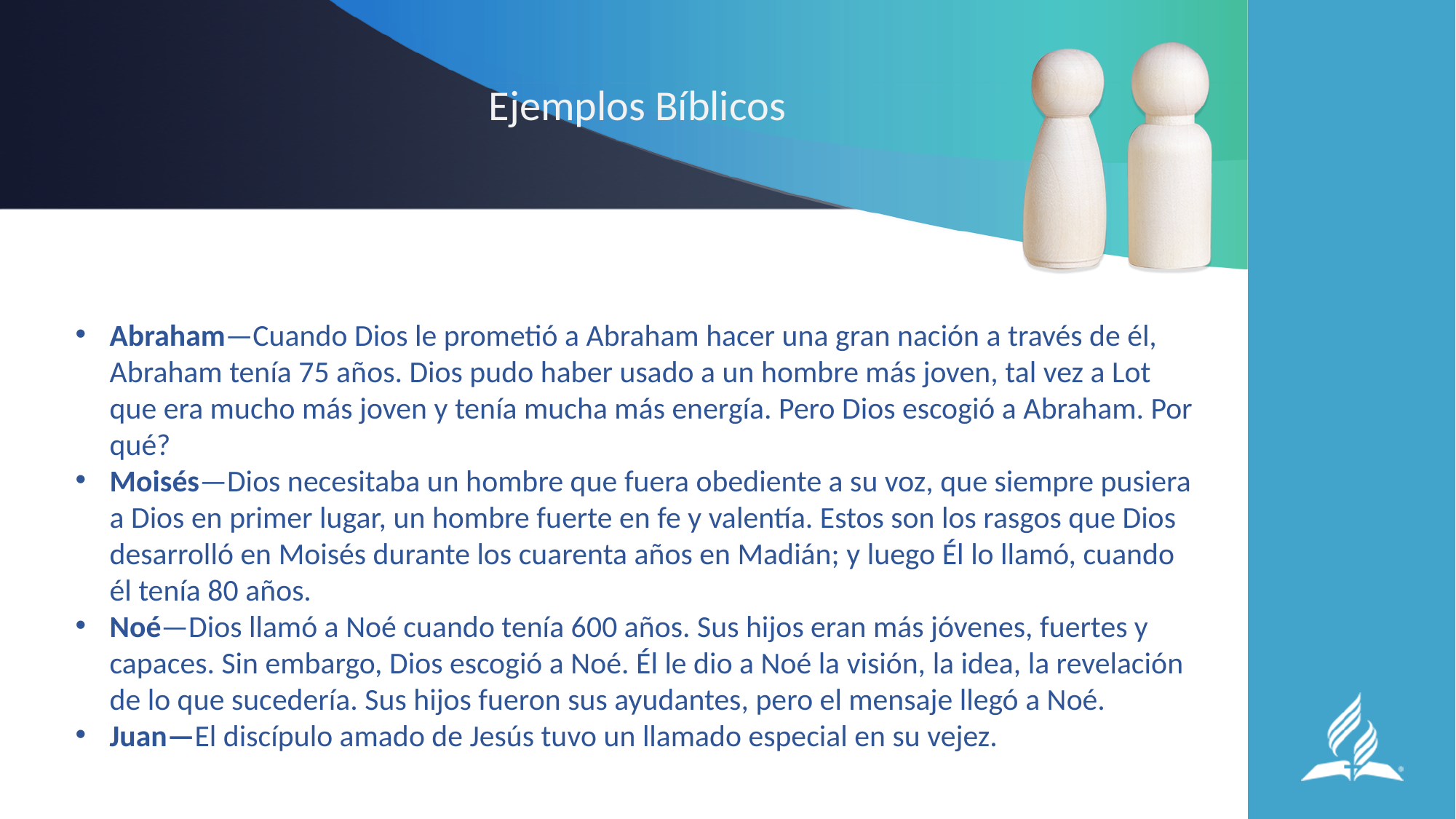

# Ejemplos Bíblicos

Abraham—Cuando Dios le prometió a Abraham hacer una gran nación a través de él, Abraham tenía 75 años. Dios pudo haber usado a un hombre más joven, tal vez a Lot que era mucho más joven y tenía mucha más energía. Pero Dios escogió a Abraham. Por qué?
Moisés—Dios necesitaba un hombre que fuera obediente a su voz, que siempre pusiera a Dios en primer lugar, un hombre fuerte en fe y valentía. Estos son los rasgos que Dios desarrolló en Moisés durante los cuarenta años en Madián; y luego Él lo llamó, cuando él tenía 80 años.
Noé—Dios llamó a Noé cuando tenía 600 años. Sus hijos eran más jóvenes, fuertes y capaces. Sin embargo, Dios escogió a Noé. Él le dio a Noé la visión, la idea, la revelación de lo que sucedería. Sus hijos fueron sus ayudantes, pero el mensaje llegó a Noé.
Juan—El discípulo amado de Jesús tuvo un llamado especial en su vejez.